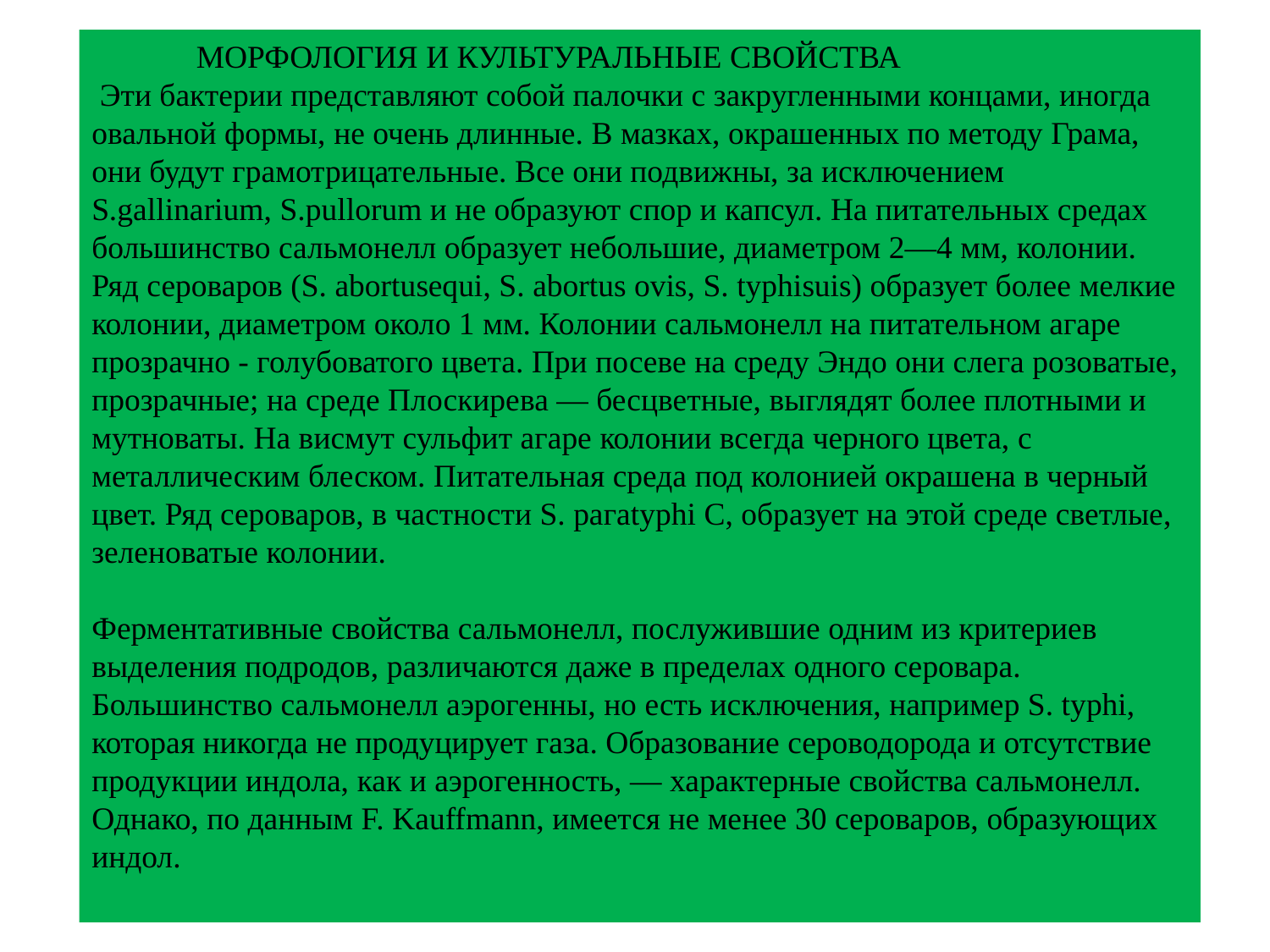

МОРФОЛОГИЯ И КУЛЬТУРАЛЬНЫЕ СВОЙСТВА
 Эти бактерии представляют собой палочки с закругленными концами, иногда овальной формы, не очень длинные. В мазках, окрашенных по методу Грама, они будут грамотрицательные. Все они подвижны, за исключением S.gallinarium, S.pullorum и не образуют спор и капсул. На питательных средах большинство сальмонелл образует небольшие, диаметром 2—4 мм, колонии. Ряд сероваров (S. abortusequi, S. abortus ovis, S. typhisuis) образует более мелкие колонии, диаметром около 1 мм. Колонии сальмонелл на питательном агаре прозрачно - голубоватого цвета. При посеве на среду Эндо они слега розоватые, прозрачные; на среде Плоскирева — бесцветные, выглядят более плотными и мутноваты. На висмут сульфит агаре колонии всегда черного цвета, с металлическим блеском. Питательная среда под колонией окрашена в черный цвет. Ряд сероваров, в частности S. рагаtyphi С, образует на этой среде светлые, зеленоватые колонии.
Ферментативные свойства сальмонелл, послужившие одним из критериев выделения подродов, различаются даже в пределах одного серовара. Большинство сальмонелл аэрогенны, но есть исключения, например S. typhi, которая никогда не продуцирует газа. Образование сероводорода и отсутствие продукции индола, как и аэрогенность, — характерные свойства сальмонелл. Однако, по данным F. Kauffmann, имеется не менее 30 сероваров, образующих индол.